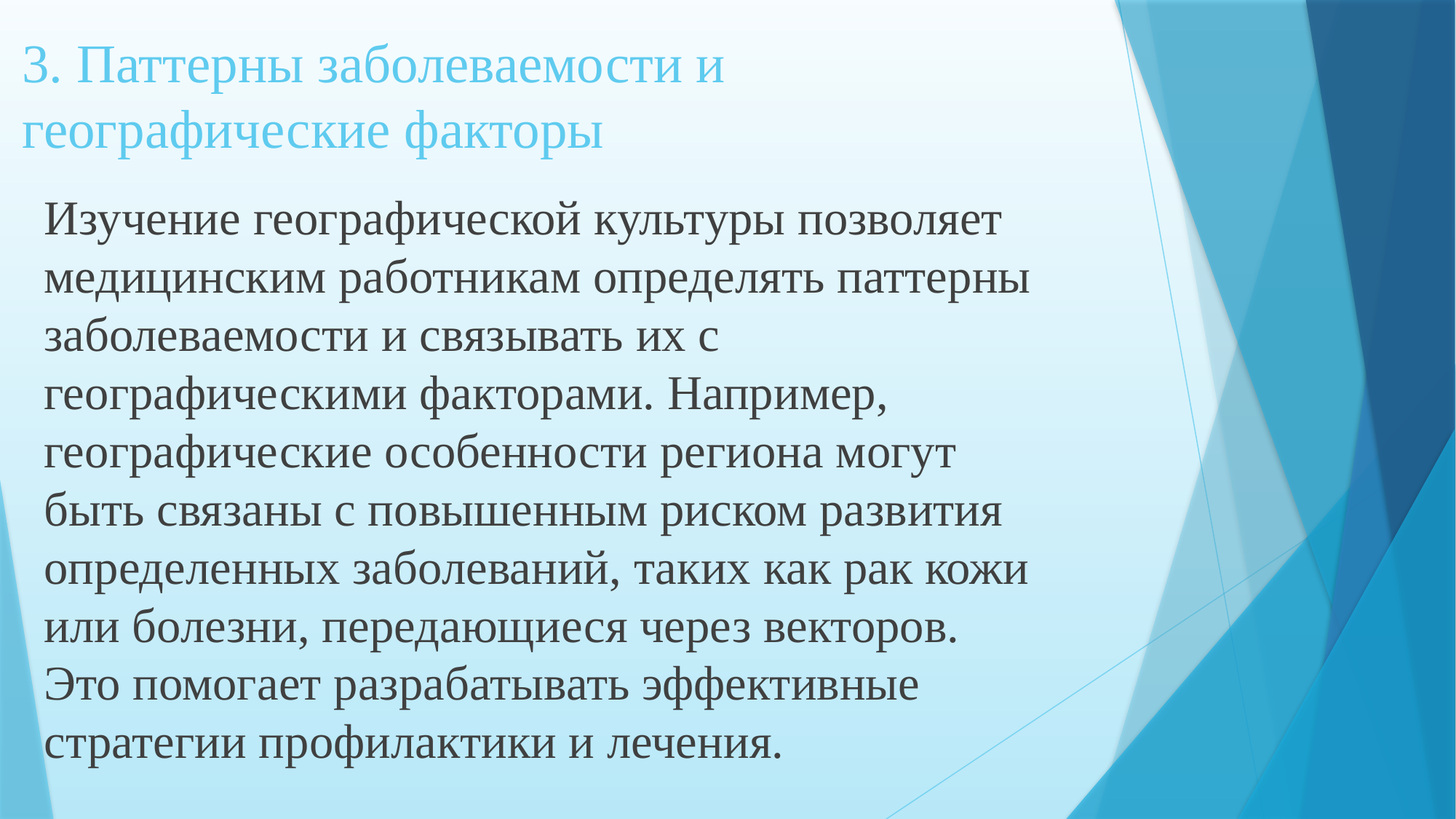

# 3. Паттерны заболеваемости и географические факторы
Изучение географической культуры позволяет медицинским работникам определять паттерны заболеваемости и связывать их с географическими факторами. Например, географические особенности региона могут быть связаны с повышенным риском развития определенных заболеваний, таких как рак кожи или болезни, передающиеся через векторов. Это помогает разрабатывать эффективные стратегии профилактики и лечения.